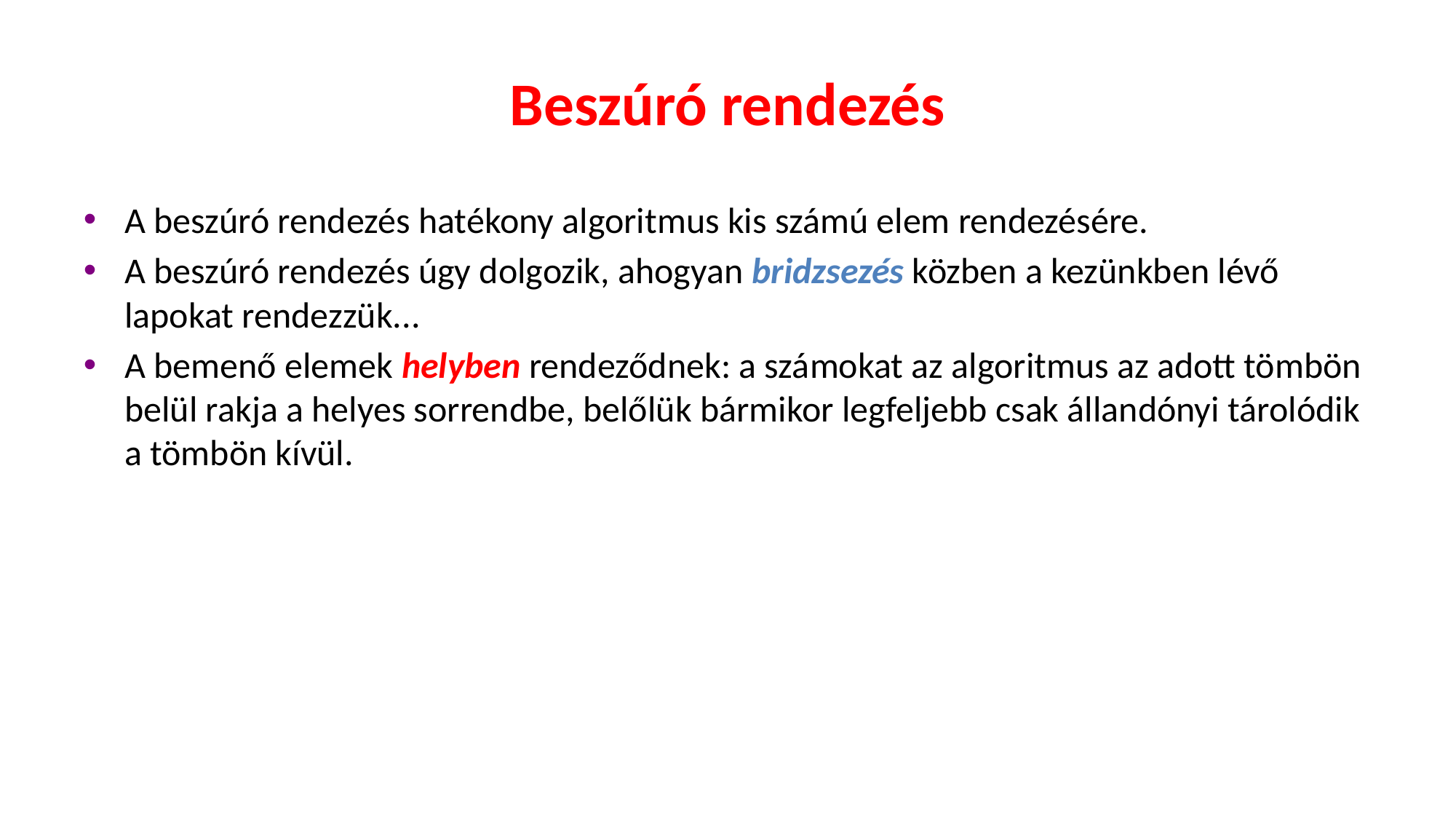

# Beszúró rendezés
A beszúró rendezés hatékony algoritmus kis számú elem rendezésére.
A beszúró rendezés úgy dolgozik, ahogyan bridzsezés közben a kezünkben lévő lapokat rendezzük...
A bemenő elemek helyben rendeződnek: a számokat az algoritmus az adott tömbön belül rakja a helyes sorrendbe, belőlük bármikor legfeljebb csak állandónyi tárolódik a tömbön kívül.